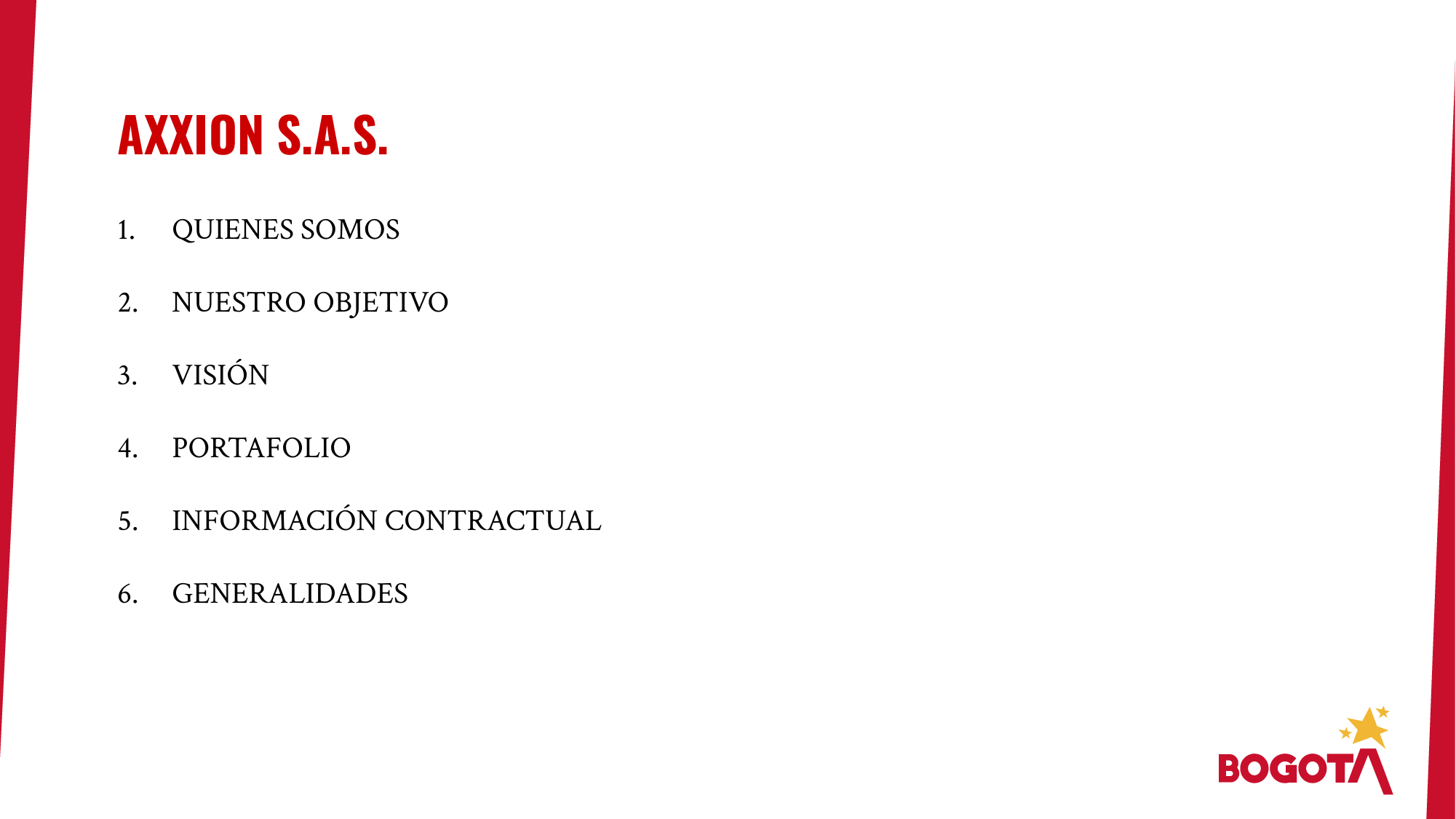

AXXION S.A.S.

QUIENES SOMOS
NUESTRO OBJETIVO
VISIÓN
PORTAFOLIO
INFORMACIÓN CONTRACTUAL
GENERALIDADES